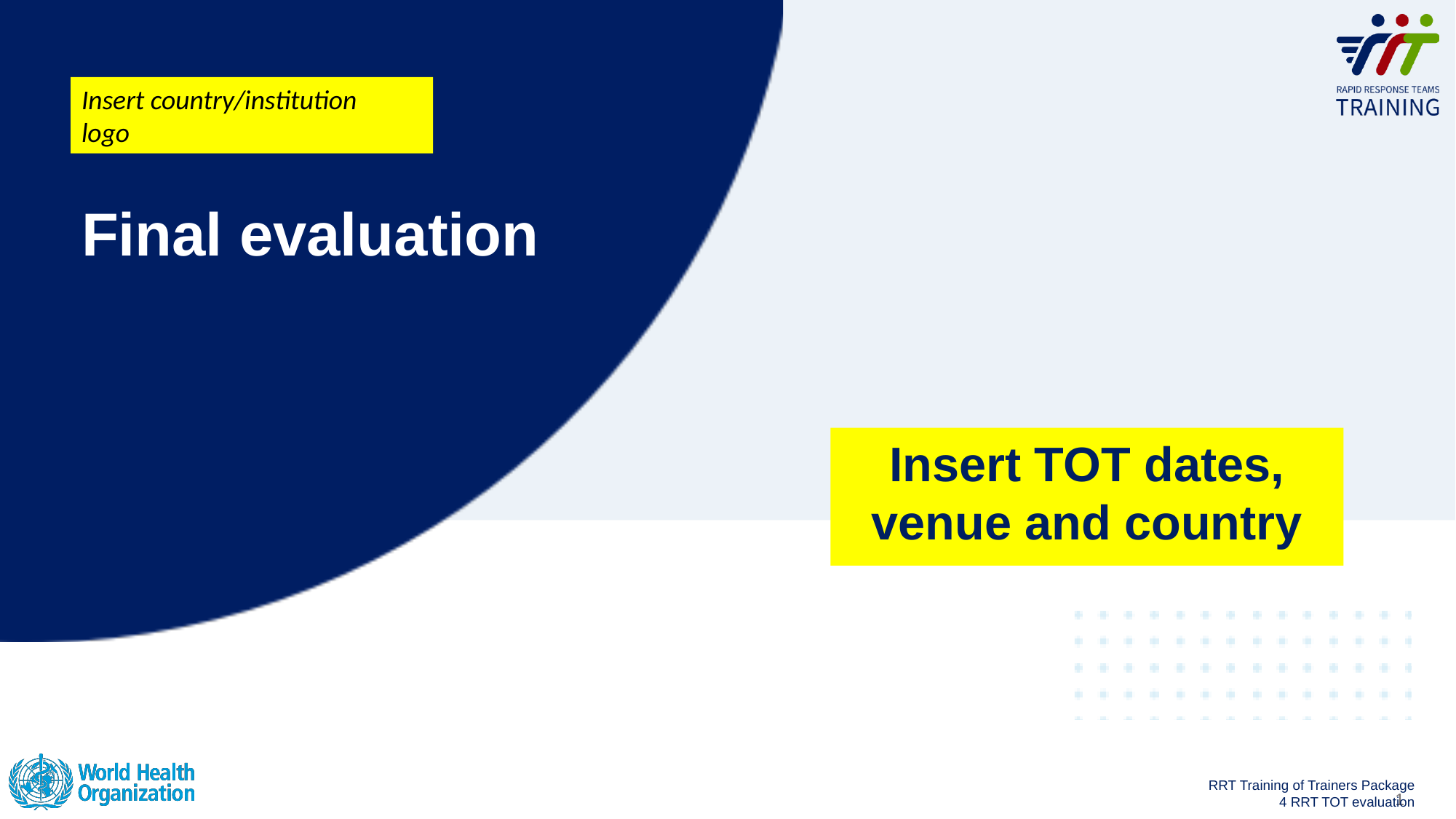

Insert country/institution
logo
Final evaluation​
Insert TOT dates, venue and country